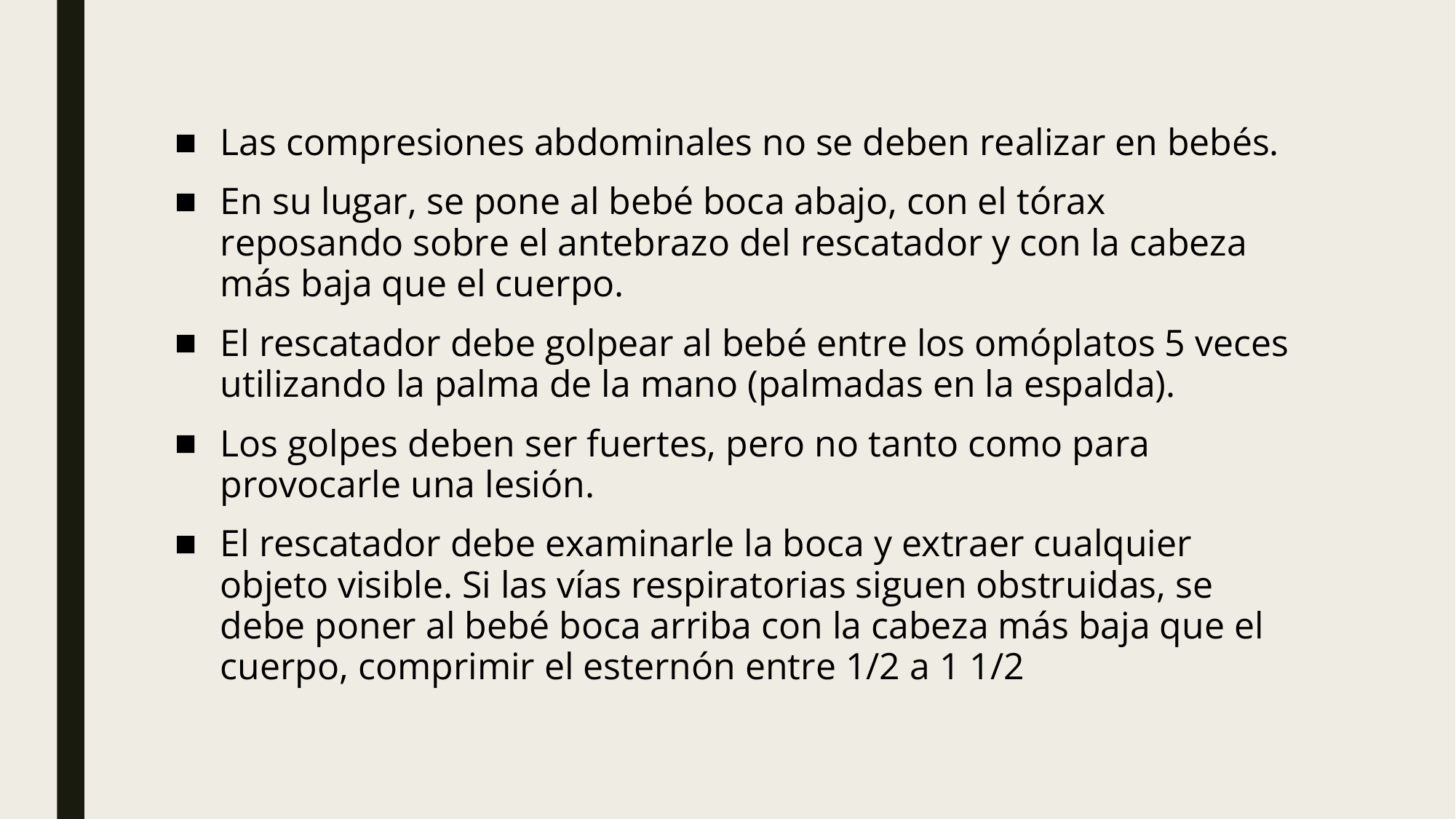

Las compresiones abdominales no se deben realizar en bebés.
En su lugar, se pone al bebé boca abajo, con el tórax reposando sobre el antebrazo del rescatador y con la cabeza más baja que el cuerpo.
El rescatador debe golpear al bebé entre los omóplatos 5 veces utilizando la palma de la mano (palmadas en la espalda).
Los golpes deben ser fuertes, pero no tanto como para provocarle una lesión.
El rescatador debe examinarle la boca y extraer cualquier objeto visible. Si las vías respiratorias siguen obstruidas, se debe poner al bebé boca arriba con la cabeza más baja que el cuerpo, comprimir el esternón entre 1/2 a 1 1/2